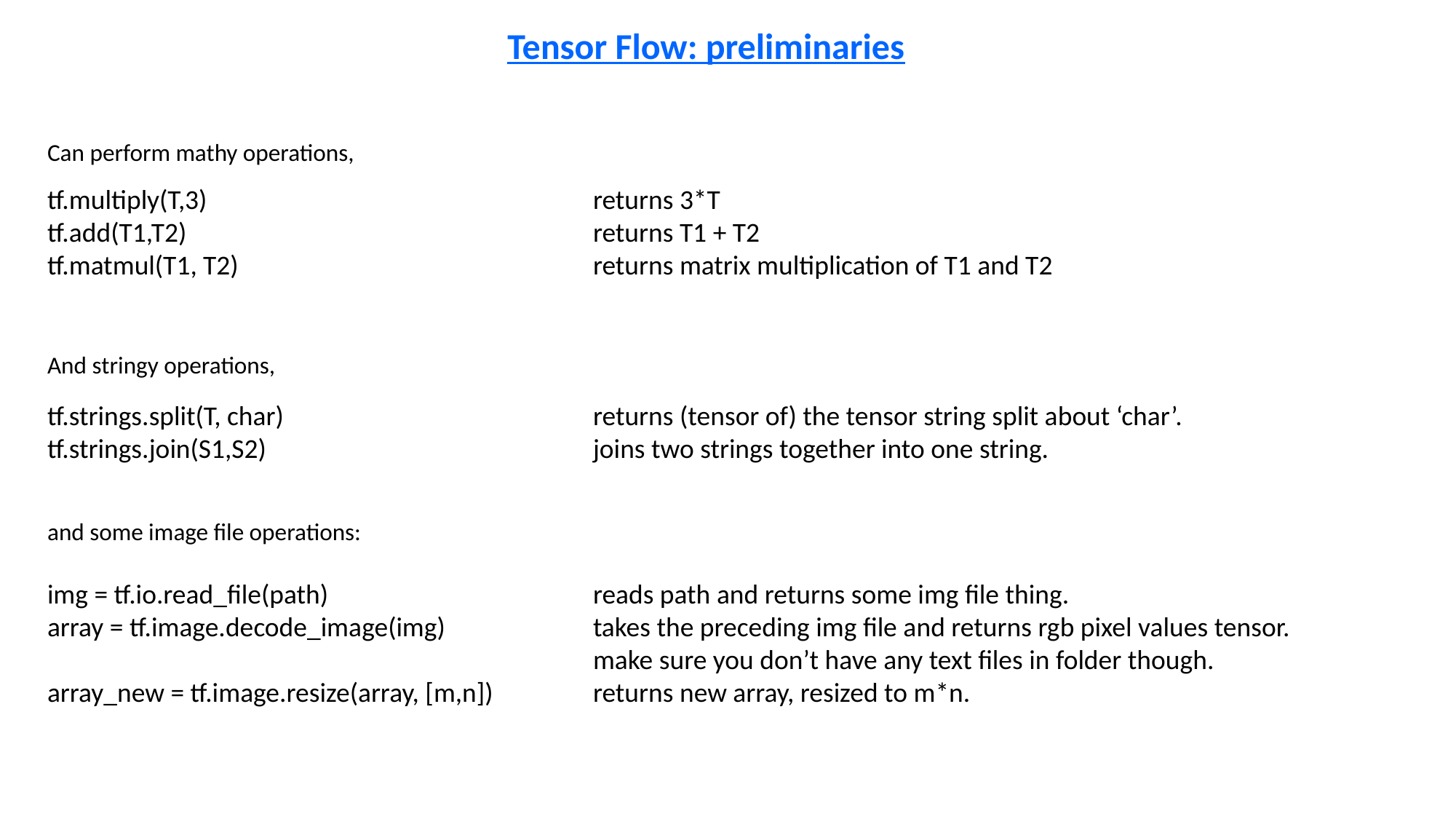

Tensor Flow: preliminaries
Can perform mathy operations,
tf.multiply(T,3)				returns 3*T
tf.add(T1,T2)				returns T1 + T2
tf.matmul(T1, T2)				returns matrix multiplication of T1 and T2
And stringy operations,
tf.strings.split(T, char)			returns (tensor of) the tensor string split about ‘char’.
tf.strings.join(S1,S2)			joins two strings together into one string.
and some image file operations:
img = tf.io.read_file(path)			reads path and returns some img file thing.
array = tf.image.decode_image(img)		takes the preceding img file and returns rgb pixel values tensor.
					make sure you don’t have any text files in folder though.
array_new = tf.image.resize(array, [m,n])	returns new array, resized to m*n.